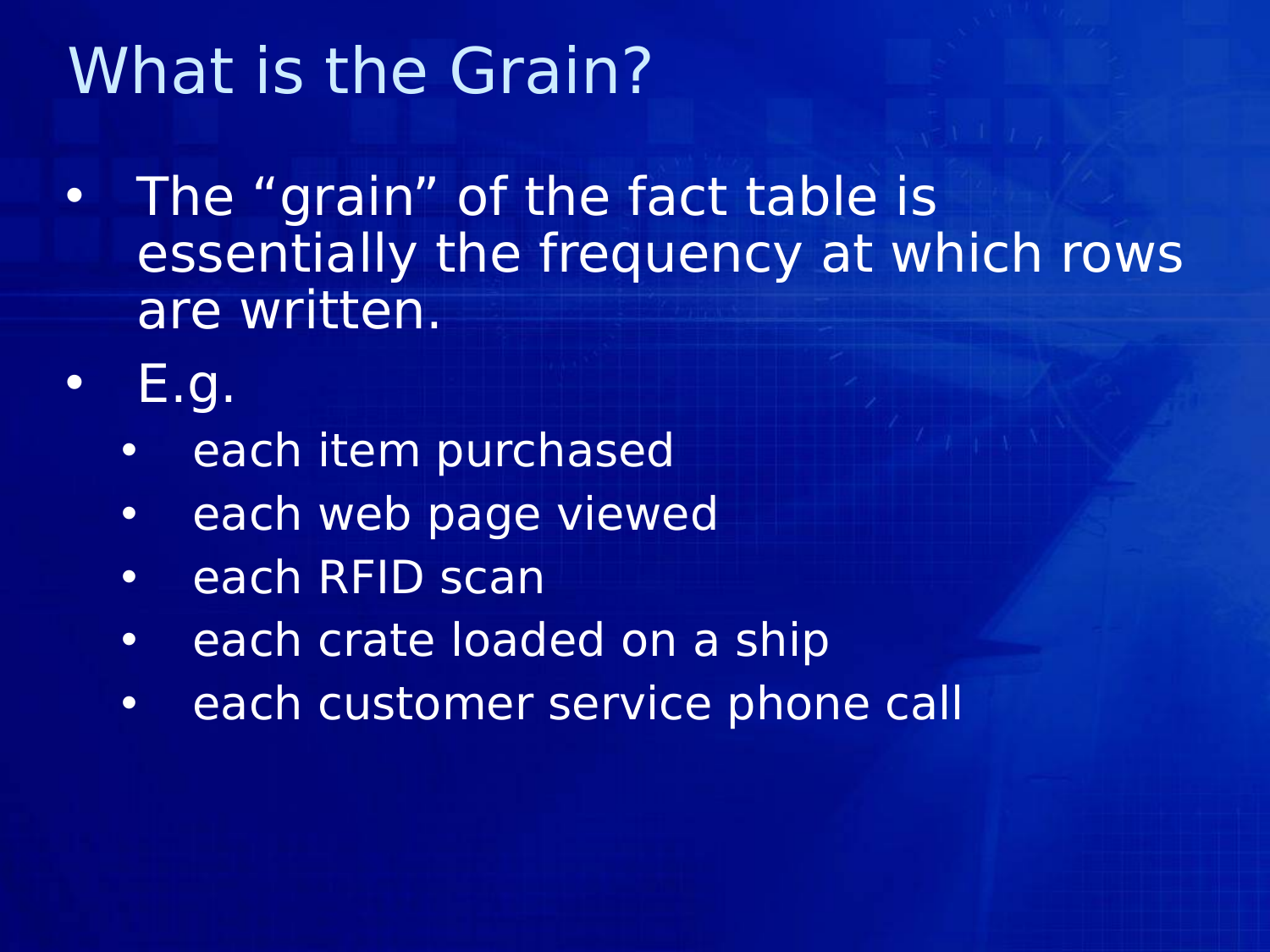

# What is the Grain?
The “grain” of the fact table is essentially the frequency at which rows are written.
E.g.
each item purchased
each web page viewed
each RFID scan
each crate loaded on a ship
each customer service phone call